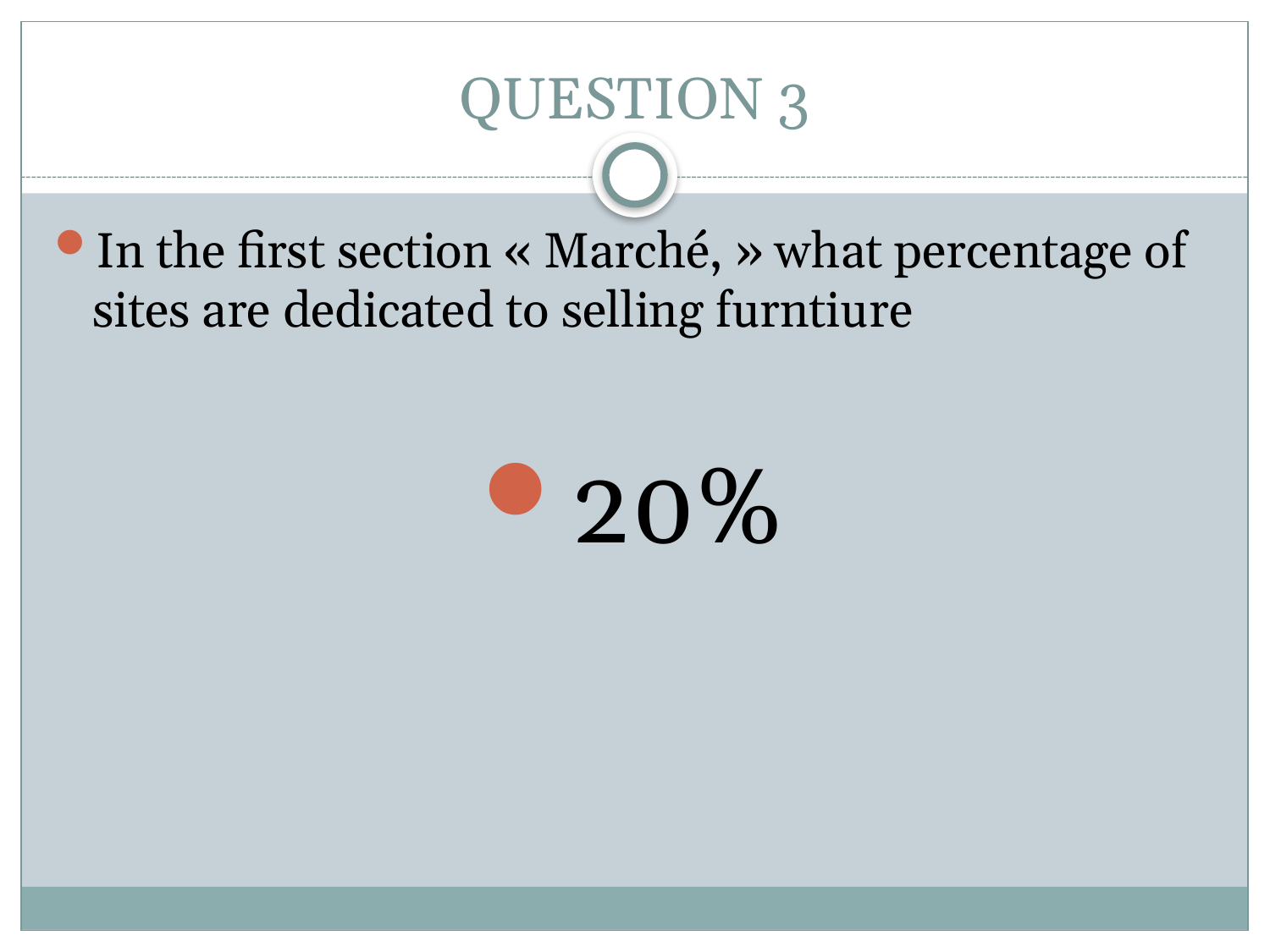

# QUESTION 3
In the first section « Marché, » what percentage of sites are dedicated to selling furntiure

20%